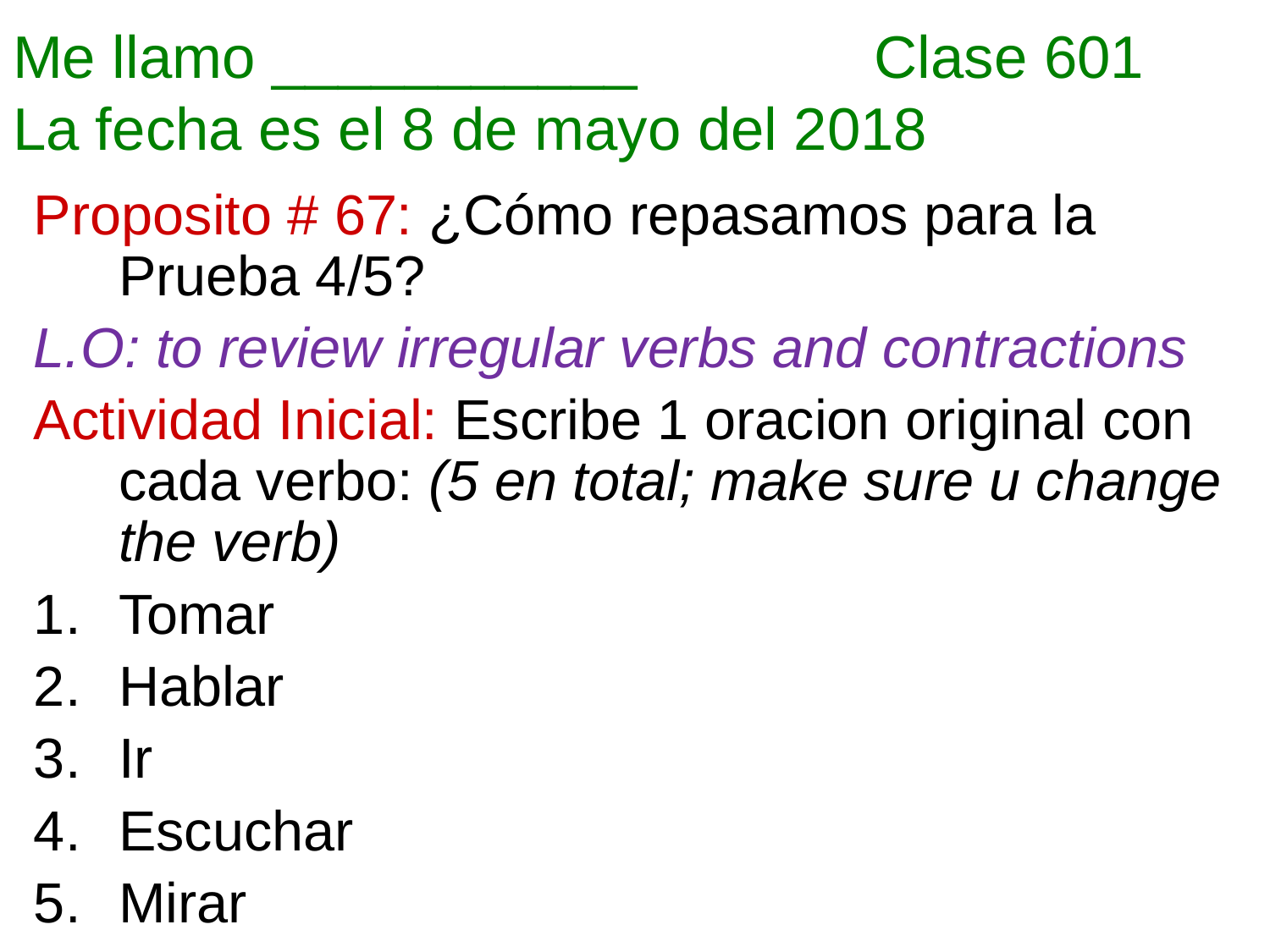

# Me llamo ___________ 	      Clase 601 La fecha es el 8 de mayo del 2018
Proposito # 67: ¿Cómo repasamos para la Prueba 4/5?
L.O: to review irregular verbs and contractions
Actividad Inicial: Escribe 1 oracion original con cada verbo: (5 en total; make sure u change the verb)
Tomar
Hablar
Ir
Escuchar
Mirar